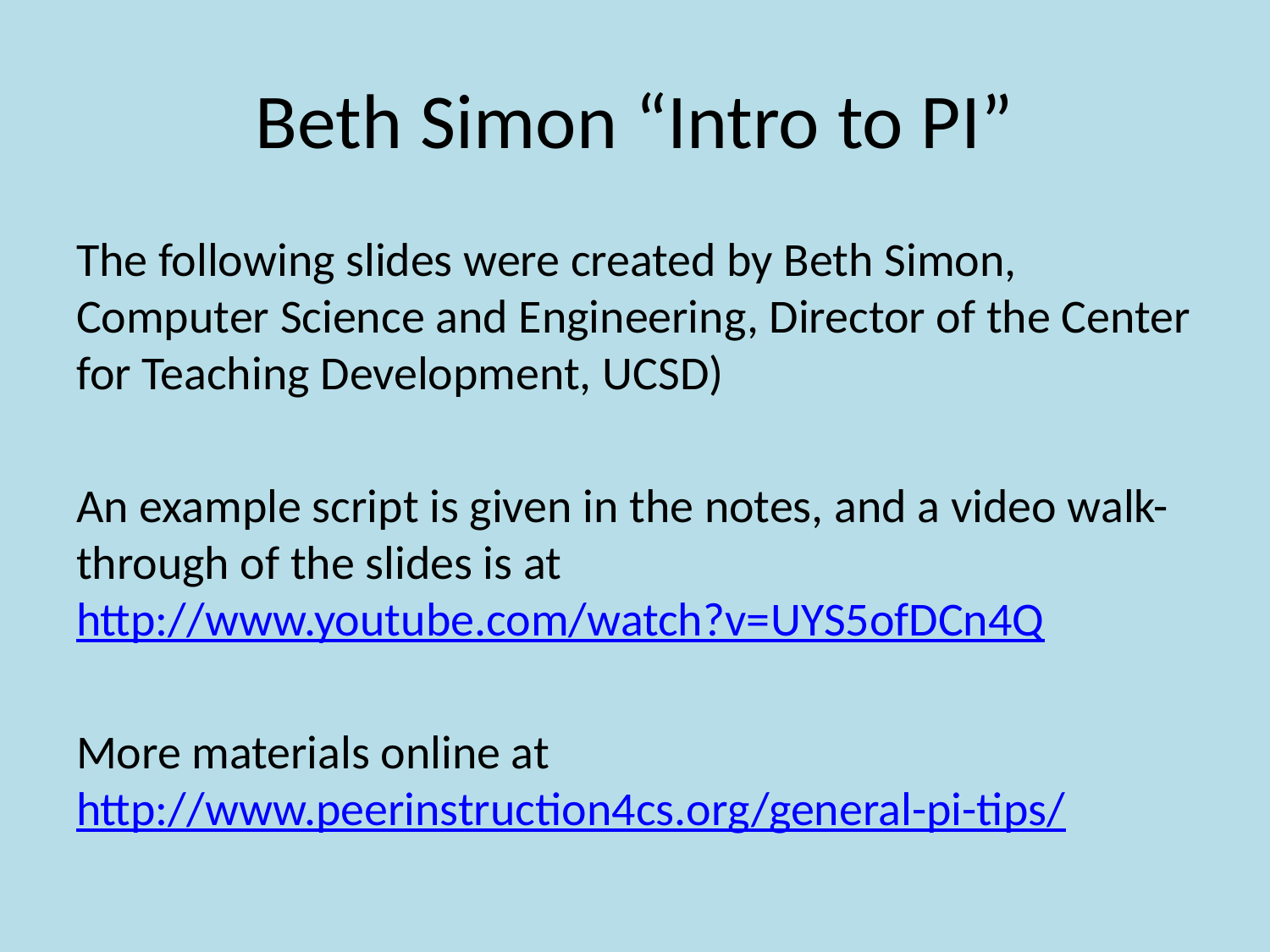

# Beth Simon “Intro to PI”
The following slides were created by Beth Simon, Computer Science and Engineering, Director of the Center for Teaching Development, UCSD)

An example script is given in the notes, and a video walk-through of the slides is at http://www.youtube.com/watch?v=UYS5ofDCn4Q

More materials online at http://www.peerinstruction4cs.org/general-pi-tips/